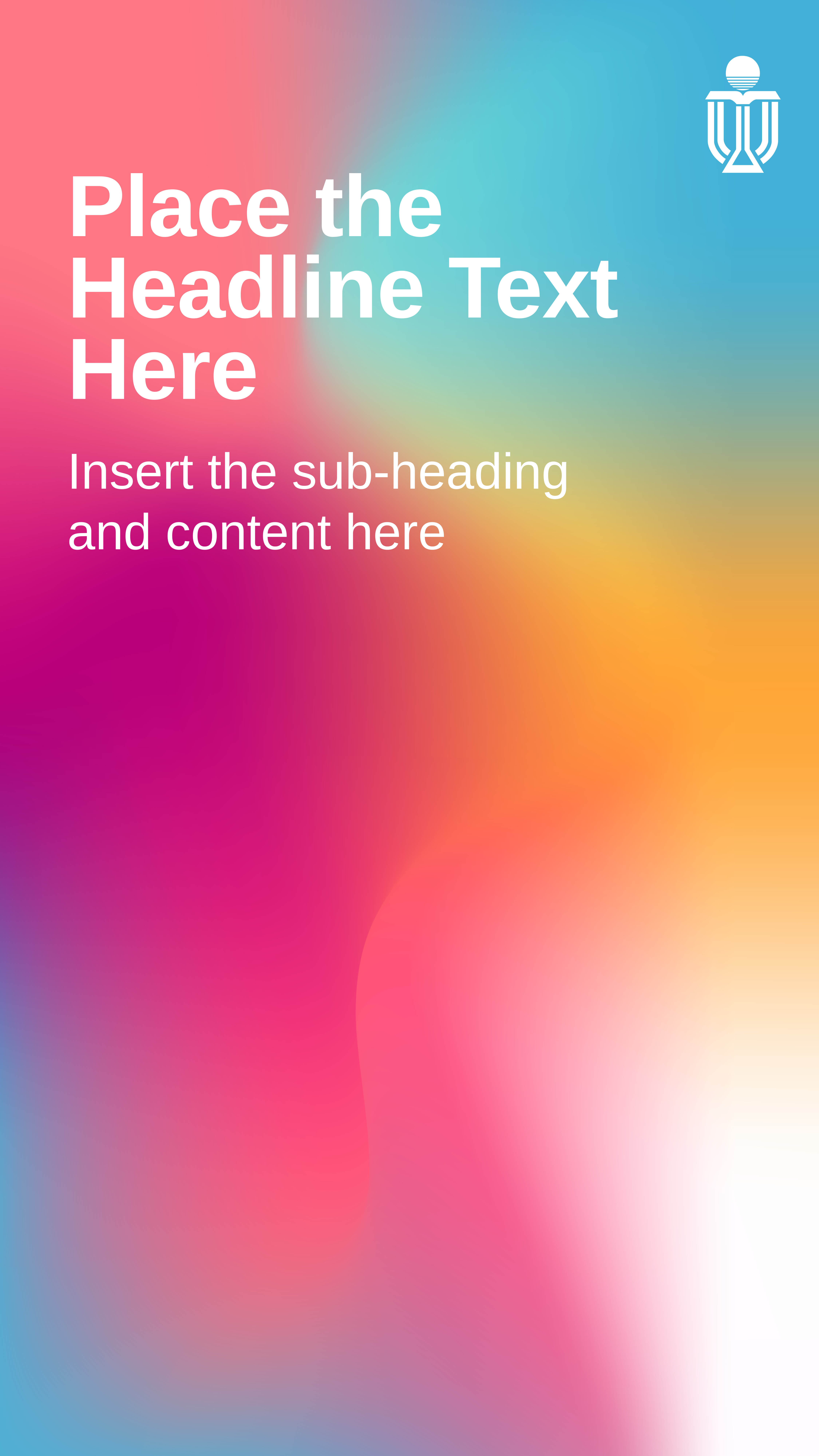

Place the
Headline Text
Here
Insert the sub-heading
and content here